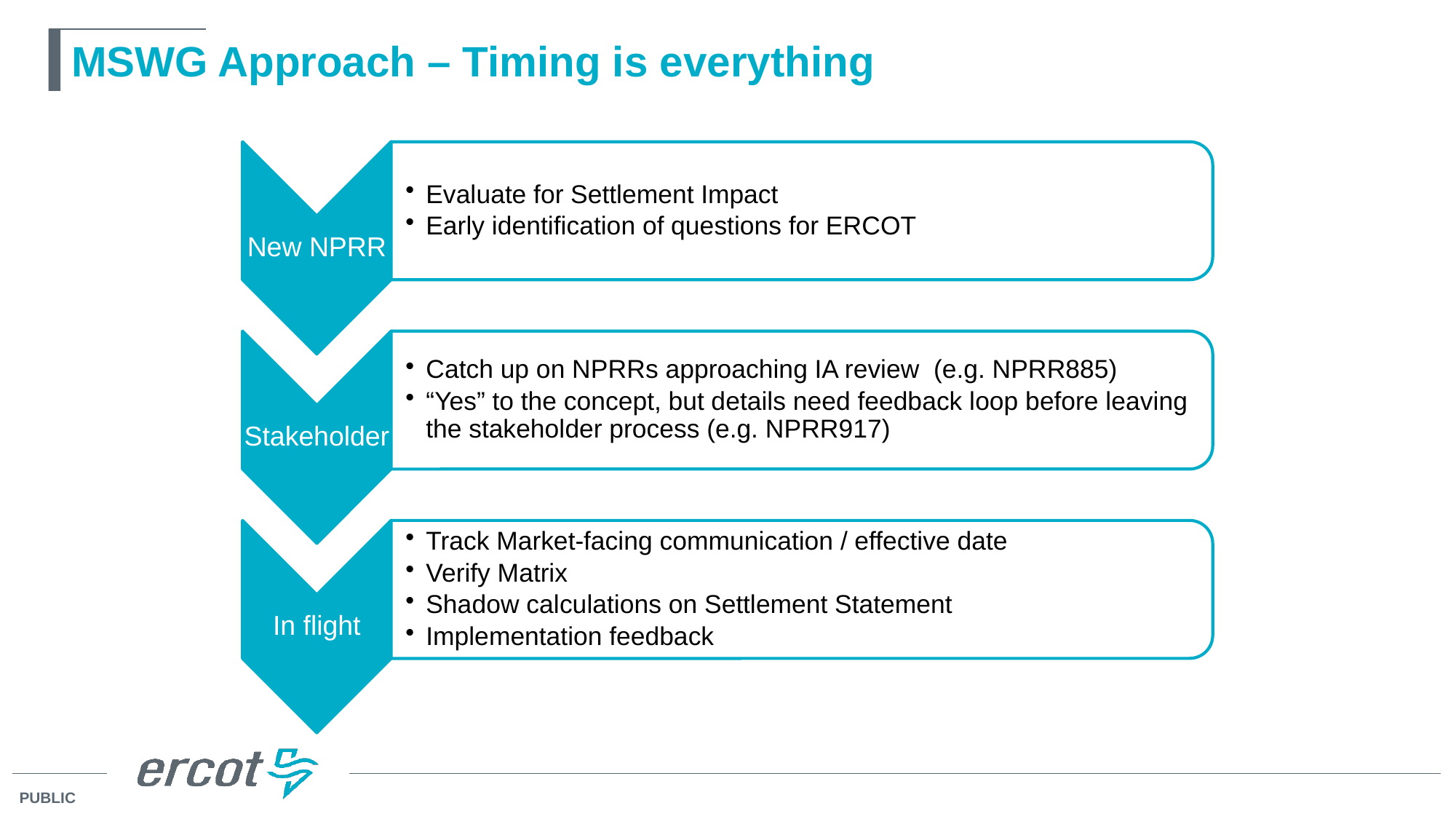

# MSWG Approach – Timing is everything
New NPRR
Evaluate for Settlement Impact
Early identification of questions for ERCOT
Stakeholder
Catch up on NPRRs approaching IA review  (e.g. NPRR885)
“Yes” to the concept, but details need feedback loop before leaving the stakeholder process (e.g. NPRR917)
In flight
Track Market-facing communication / effective date
Verify Matrix
Shadow calculations on Settlement Statement
Implementation feedback